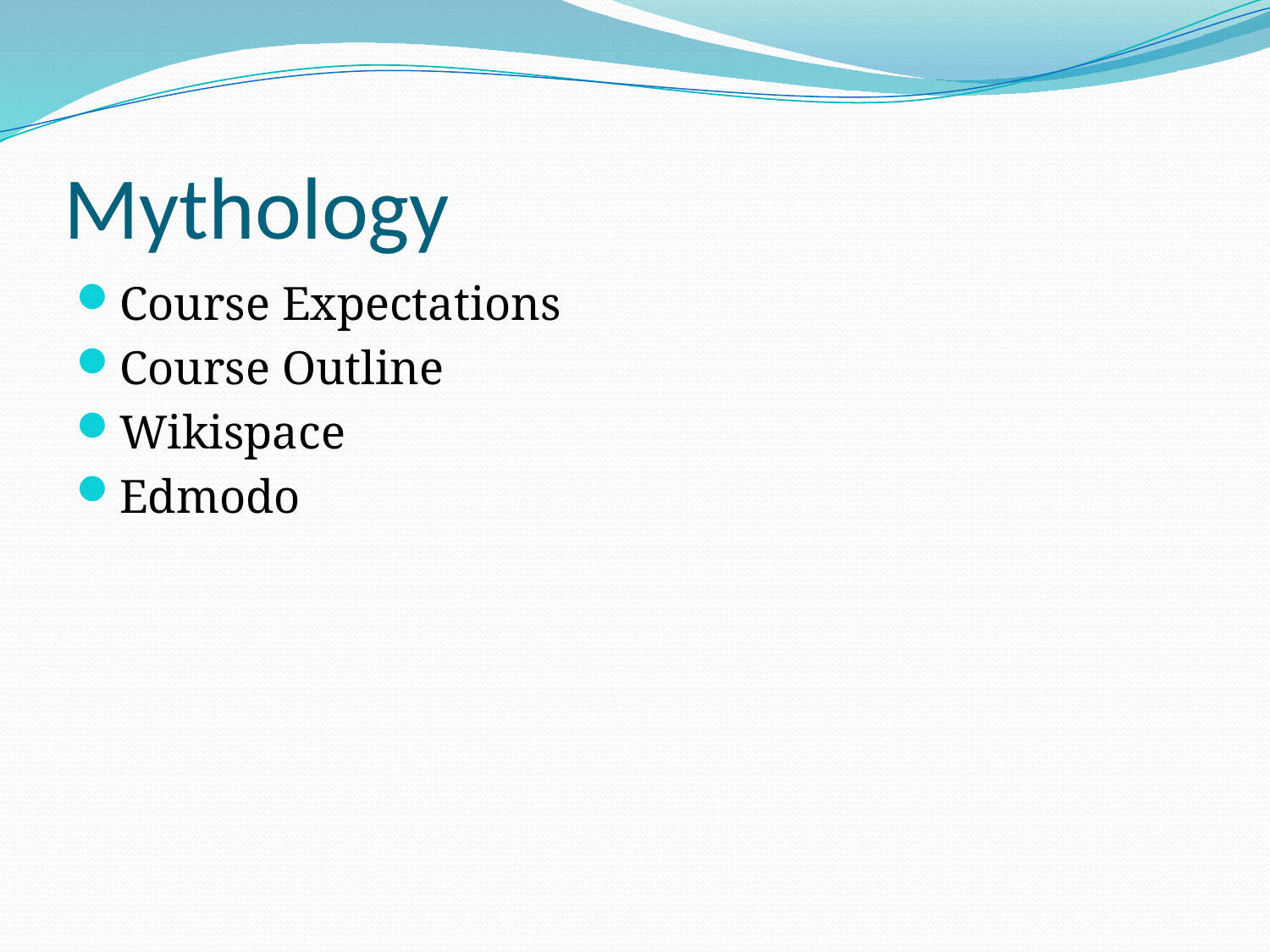

# Mythology
Course Expectations
Course Outline
Wikispace
Edmodo